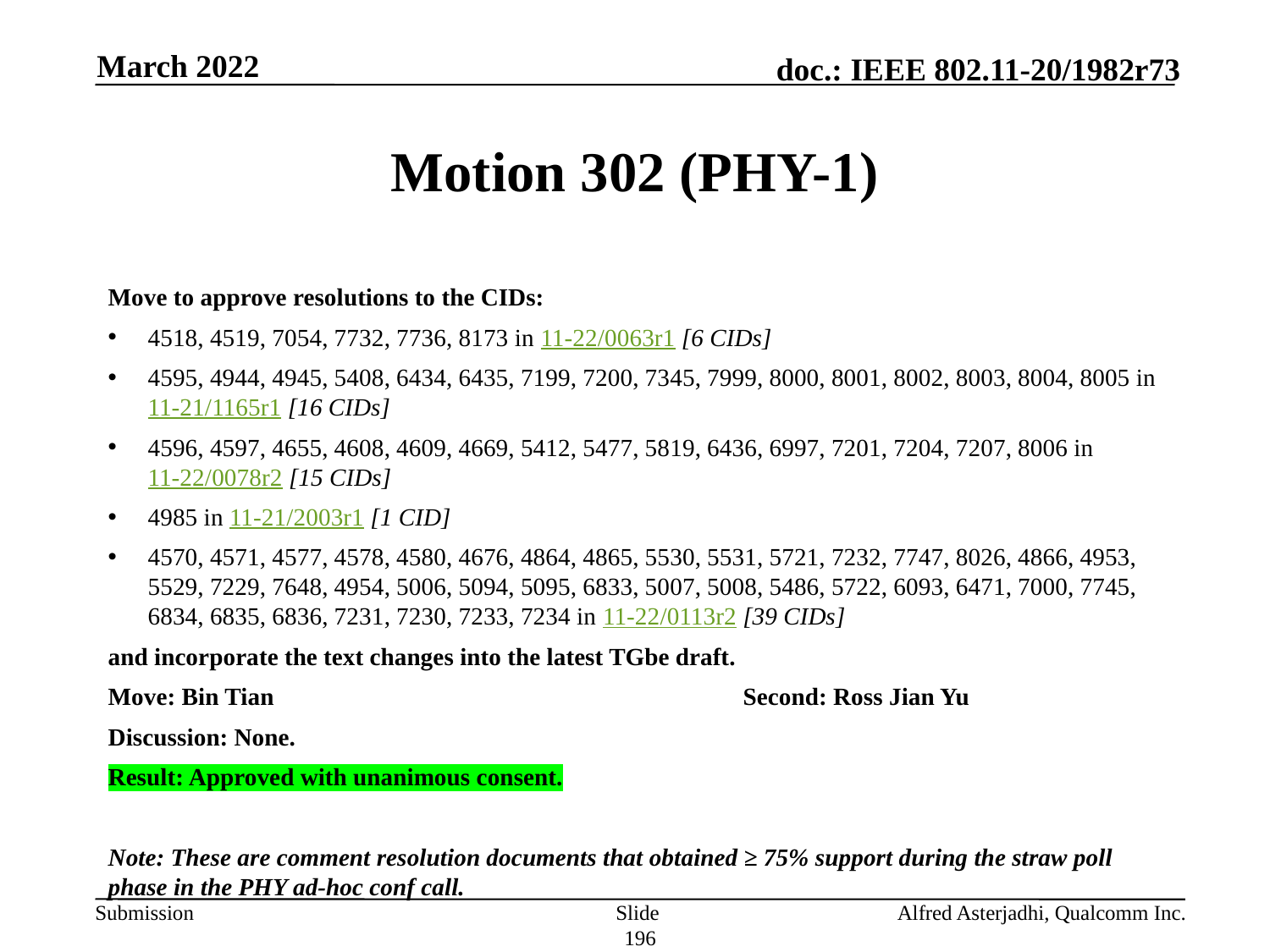

March 2022
# Motion 302 (PHY-1)
Move to approve resolutions to the CIDs:
4518, 4519, 7054, 7732, 7736, 8173 in 11-22/0063r1 [6 CIDs]
4595, 4944, 4945, 5408, 6434, 6435, 7199, 7200, 7345, 7999, 8000, 8001, 8002, 8003, 8004, 8005 in 11-21/1165r1 [16 CIDs]
4596, 4597, 4655, 4608, 4609, 4669, 5412, 5477, 5819, 6436, 6997, 7201, 7204, 7207, 8006 in 11-22/0078r2 [15 CIDs]
4985 in 11-21/2003r1 [1 CID]
4570, 4571, 4577, 4578, 4580, 4676, 4864, 4865, 5530, 5531, 5721, 7232, 7747, 8026, 4866, 4953, 5529, 7229, 7648, 4954, 5006, 5094, 5095, 6833, 5007, 5008, 5486, 5722, 6093, 6471, 7000, 7745, 6834, 6835, 6836, 7231, 7230, 7233, 7234 in 11-22/0113r2 [39 CIDs]
and incorporate the text changes into the latest TGbe draft.
Move: Bin Tian				Second: Ross Jian Yu
Discussion: None.
Result: Approved with unanimous consent.

Note: These are comment resolution documents that obtained ≥ 75% support during the straw poll phase in the PHY ad-hoc conf call.

Slide 196
Alfred Asterjadhi, Qualcomm Inc.